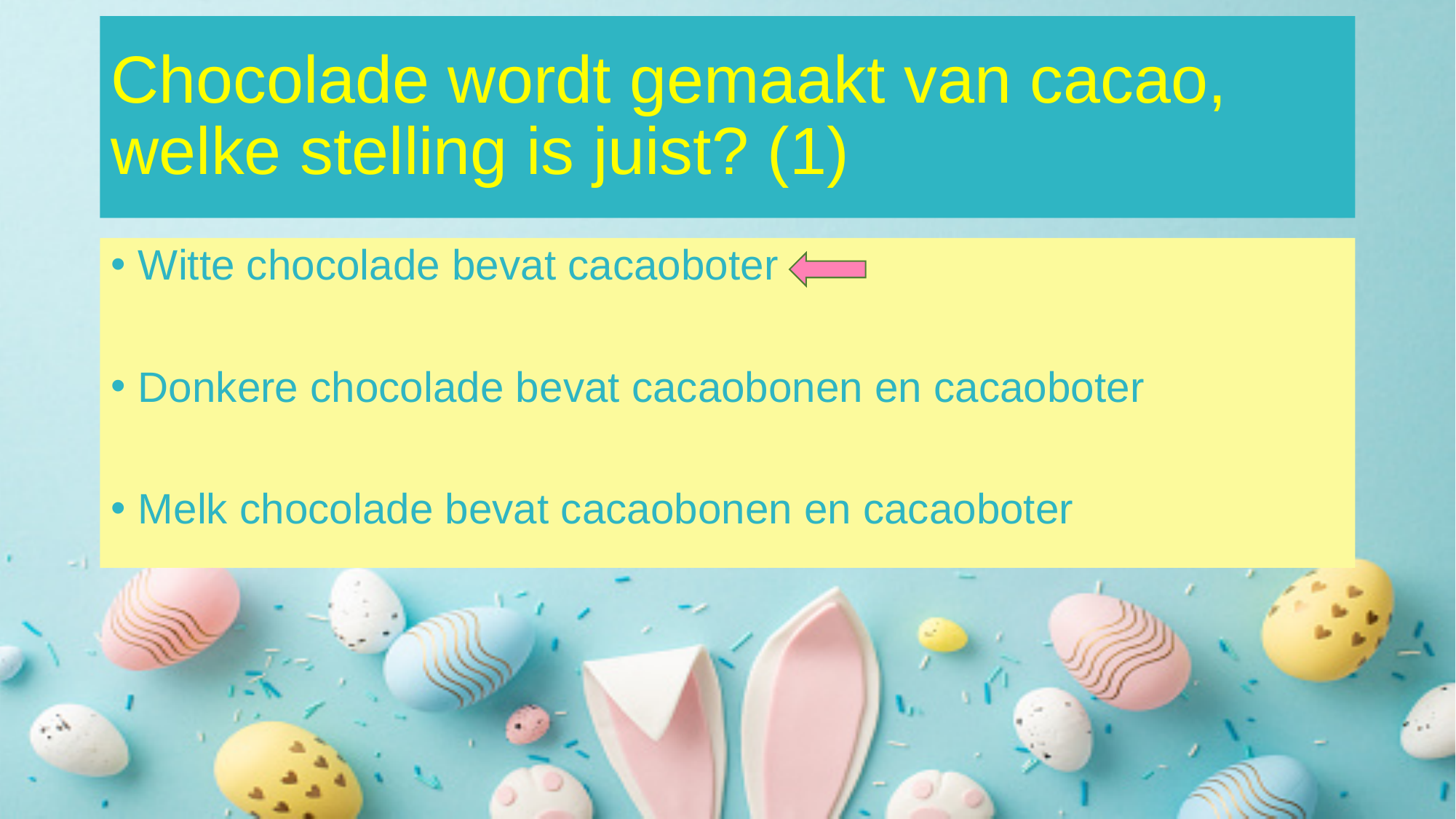

# Chocolade wordt gemaakt van cacao, welke stelling is juist? (1)

Witte chocolade bevat cacaoboter

Donkere chocolade bevat cacaobonen en cacaoboter

Melk chocolade bevat cacaobonen en cacaoboter